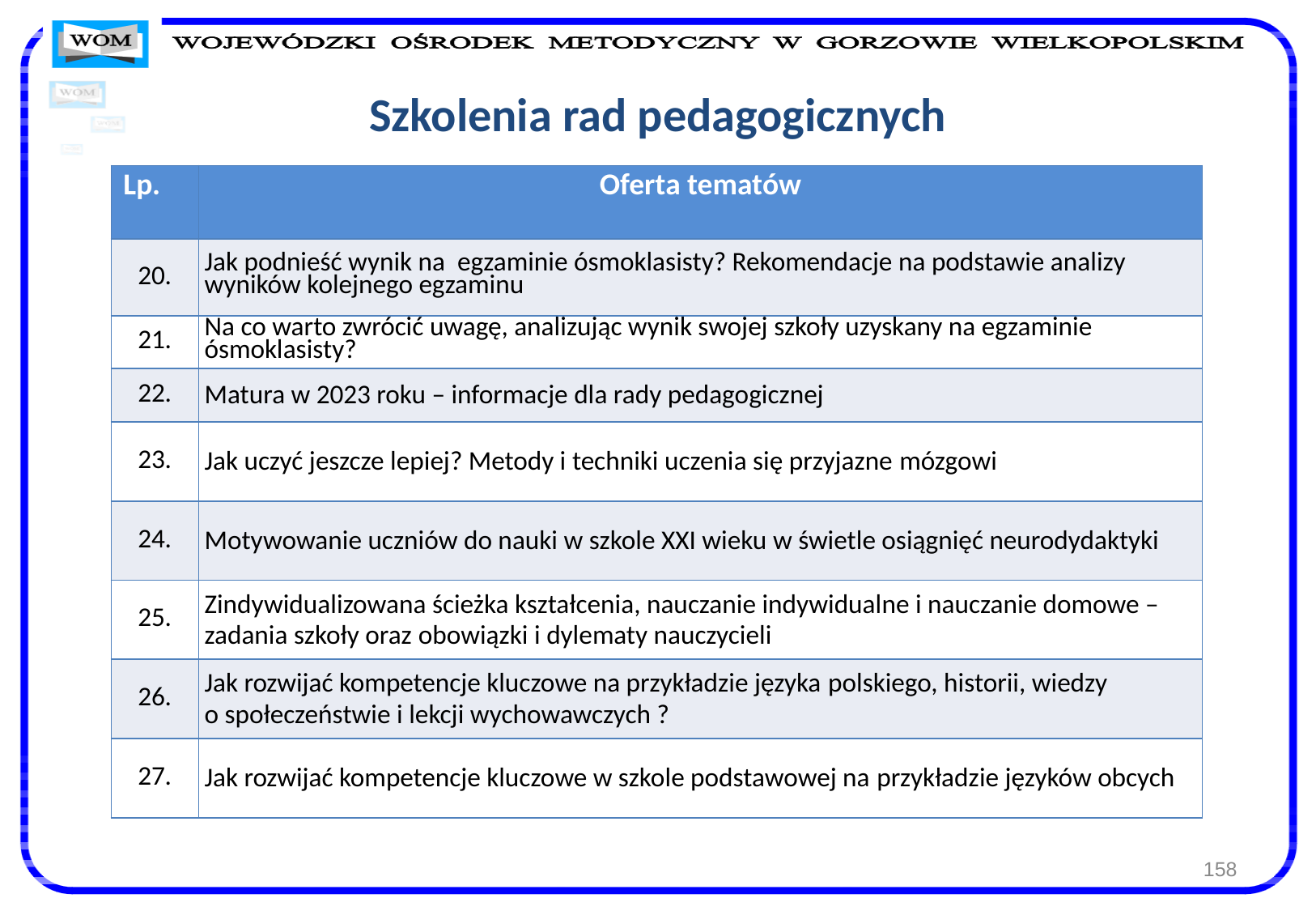

# Szkolenia rad pedagogicznych
| Lp. | Oferta tematów |
| --- | --- |
| 20. | Jak podnieść wynik na egzaminie ósmoklasisty? Rekomendacje na podstawie analizy wyników kolejnego egzaminu |
| 21. | Na co warto zwrócić uwagę, analizując wynik swojej szkoły uzyskany na egzaminie ósmoklasisty? |
| 22. | Matura w 2023 roku – informacje dla rady pedagogicznej |
| 23. | Jak uczyć jeszcze lepiej? Metody i techniki uczenia się przyjazne mózgowi |
| 24. | Motywowanie uczniów do nauki w szkole XXI wieku w świetle osiągnięć neurodydaktyki |
| 25. | Zindywidualizowana ścieżka kształcenia, nauczanie indywidualne i nauczanie domowe – zadania szkoły oraz obowiązki i dylematy nauczycieli |
| 26. | Jak rozwijać kompetencje kluczowe na przykładzie języka polskiego, historii, wiedzy o społeczeństwie i lekcji wychowawczych ? |
| 27. | Jak rozwijać kompetencje kluczowe w szkole podstawowej na przykładzie języków obcych |
158